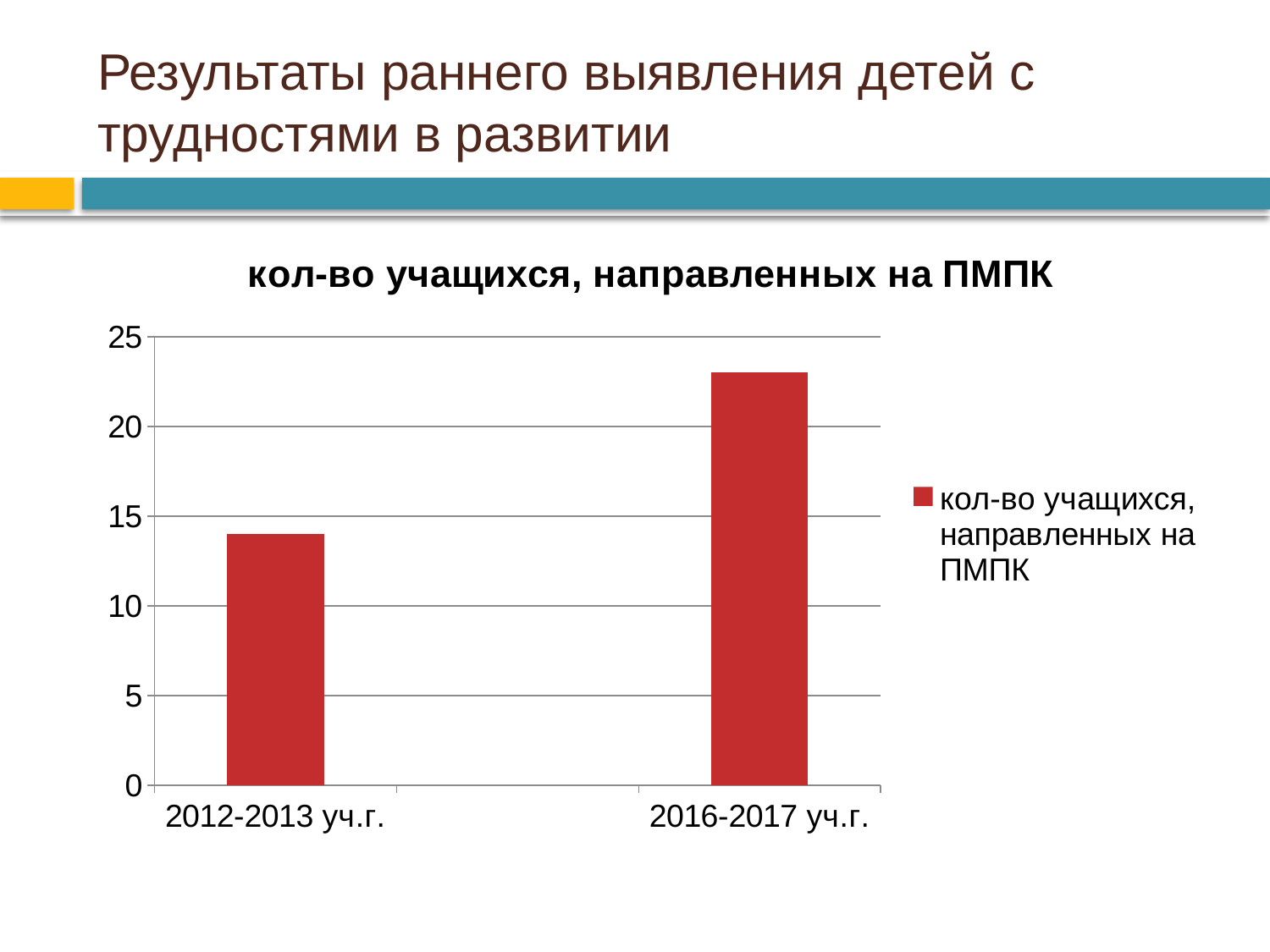

# Результаты раннего выявления детей с трудностями в развитии

### Chart:

| Category | кол-во учащихся, направленных на ПМПК |
|---|---|
| 2012-2013 уч.г. | 14.0 |
|  | None |
| 2016-2017 уч.г. | 23.0 |